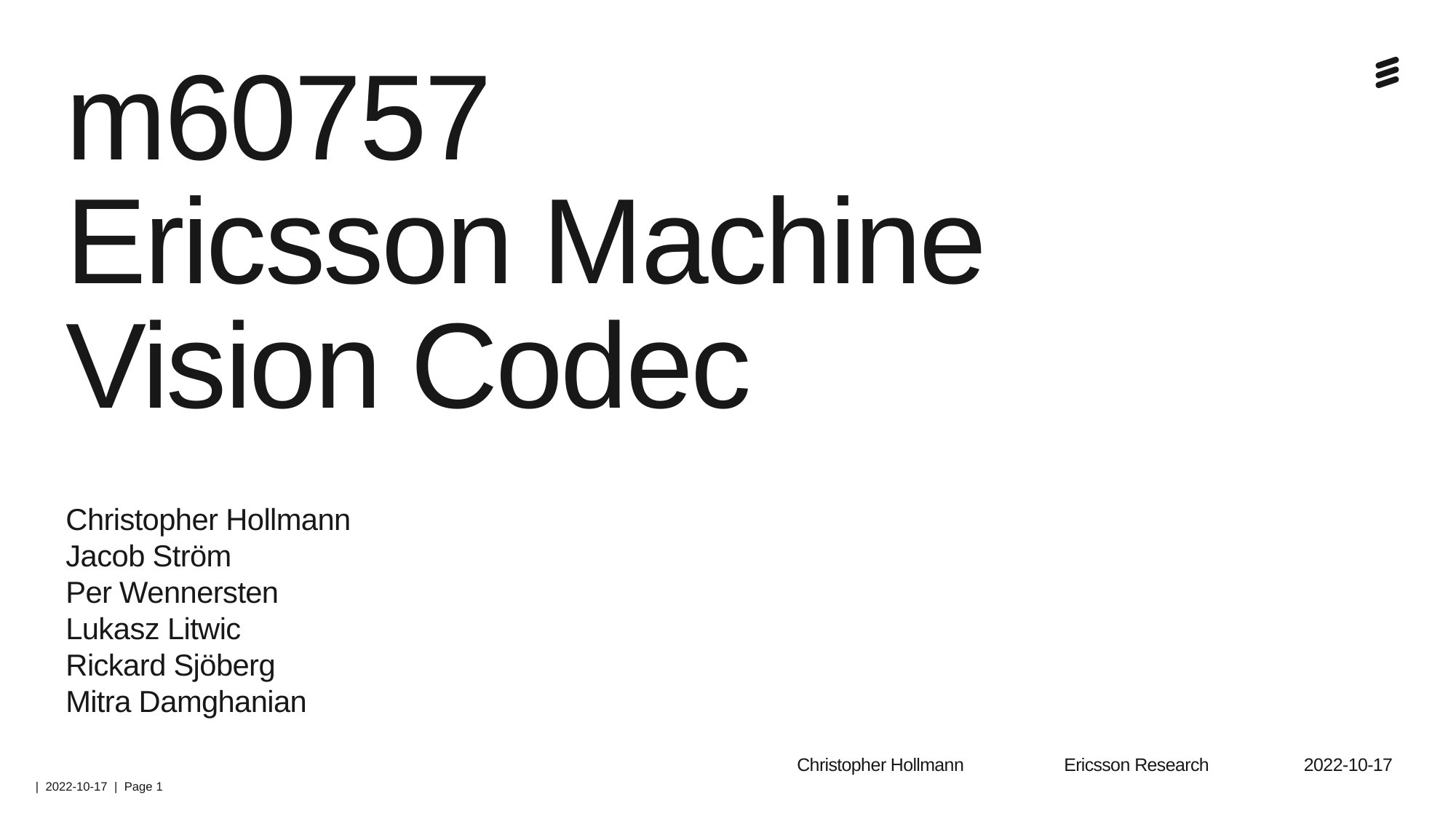

# m60757 Ericsson Machine Vision Codec
Christopher Hollmann
Jacob Ström
Per Wennersten
Lukasz Litwic
Rickard Sjöberg
Mitra Damghanian
Christopher Hollmann
Ericsson Research
2022-10-17